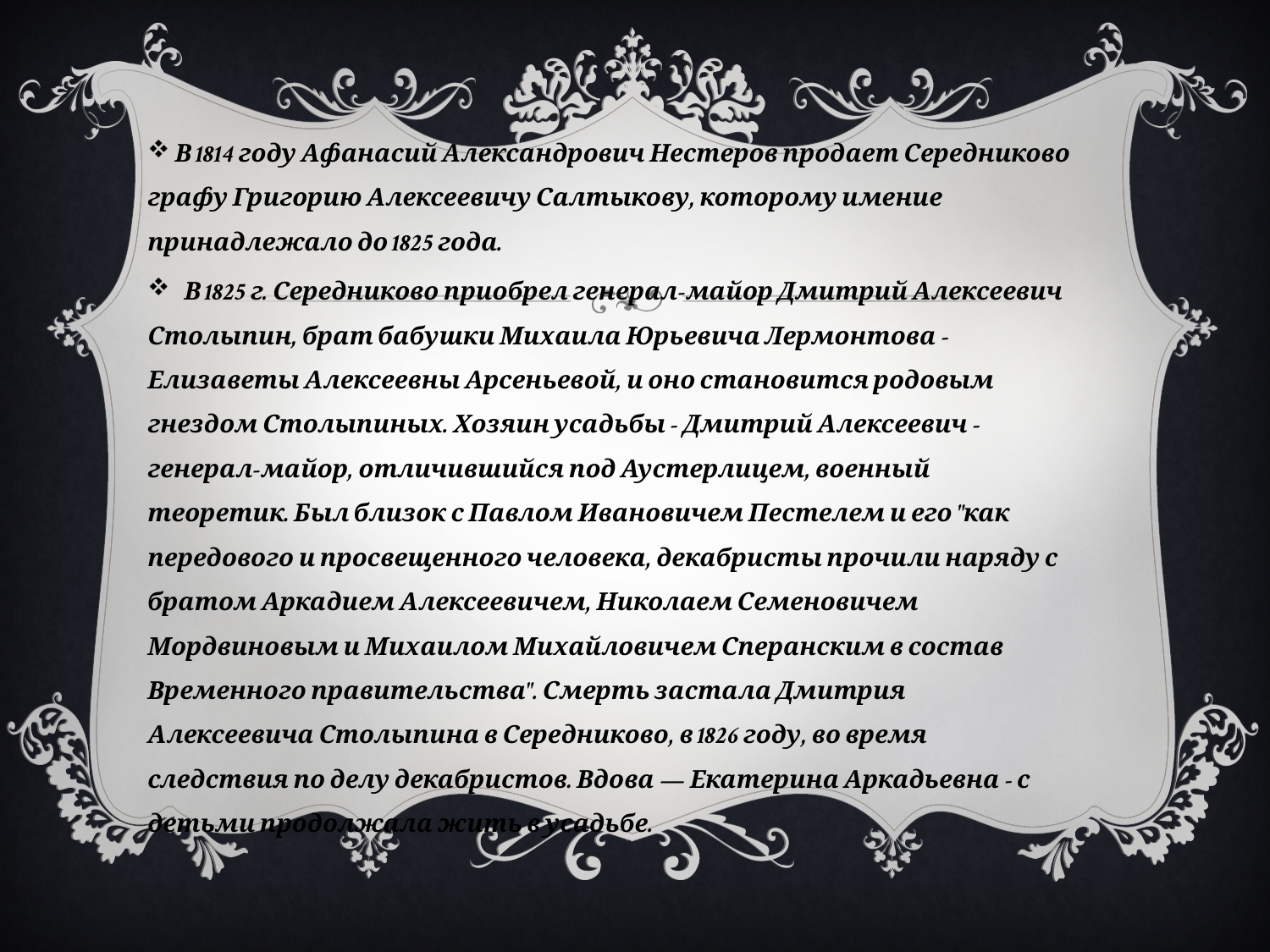

В 1814 году Афанасий Александрович Нестеров продает Середниково графу Григорию Алексеевичу Салтыкову, которому имение принадлежало до 1825 года.
   В 1825 г. Середниково приобрел генерал-майор Дмитрий Алексеевич Столыпин, брат бабушки Михаила Юрьевича Лермонтова - Елизаветы Алексеевны Арсеньевой, и оно становится родовым гнездом Столыпиных. Хозяин усадьбы - Дмитрий Алексеевич - генерал-майор, отличившийся под Аустерлицем, военный теоретик. Был близок с Павлом Ивановичем Пестелем и его "как передового и просвещенного человека, декабристы прочили наряду с братом Аркадием Алексеевичем, Николаем Семеновичем Мордвиновым и Михаилом Михайловичем Сперанским в состав Временного правительства". Смерть застала Дмитрия Алексеевича Столыпина в Середниково, в 1826 году, во время следствия по делу декабристов. Вдова — Екатерина Аркадьевна - с детьми продолжала жить в усадьбе.
#